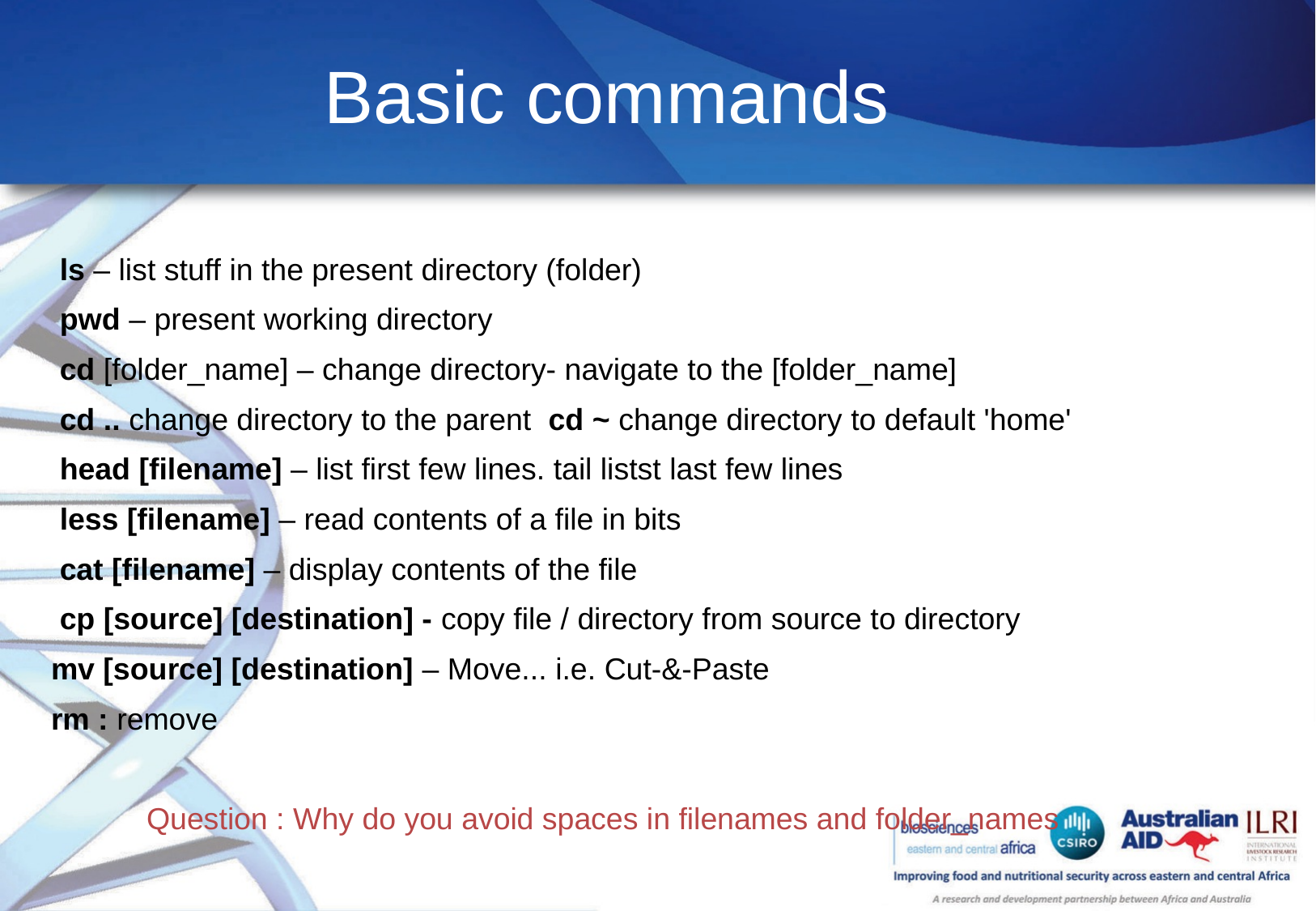

Basic commands
 ls – list stuff in the present directory (folder)
 pwd – present working directory
 cd [folder_name] – change directory- navigate to the [folder_name]
 cd .. change directory to the parent  cd ~ change directory to default 'home'
 head [filename] – list first few lines. tail listst last few lines
 less [filename] – read contents of a file in bits
 cat [filename] – display contents of the file
 cp [source] [destination] - copy file / directory from source to directory
mv [source] [destination] – Move... i.e. Cut-&-Paste
rm : remove

Question : Why do you avoid spaces in filenames and folder_names